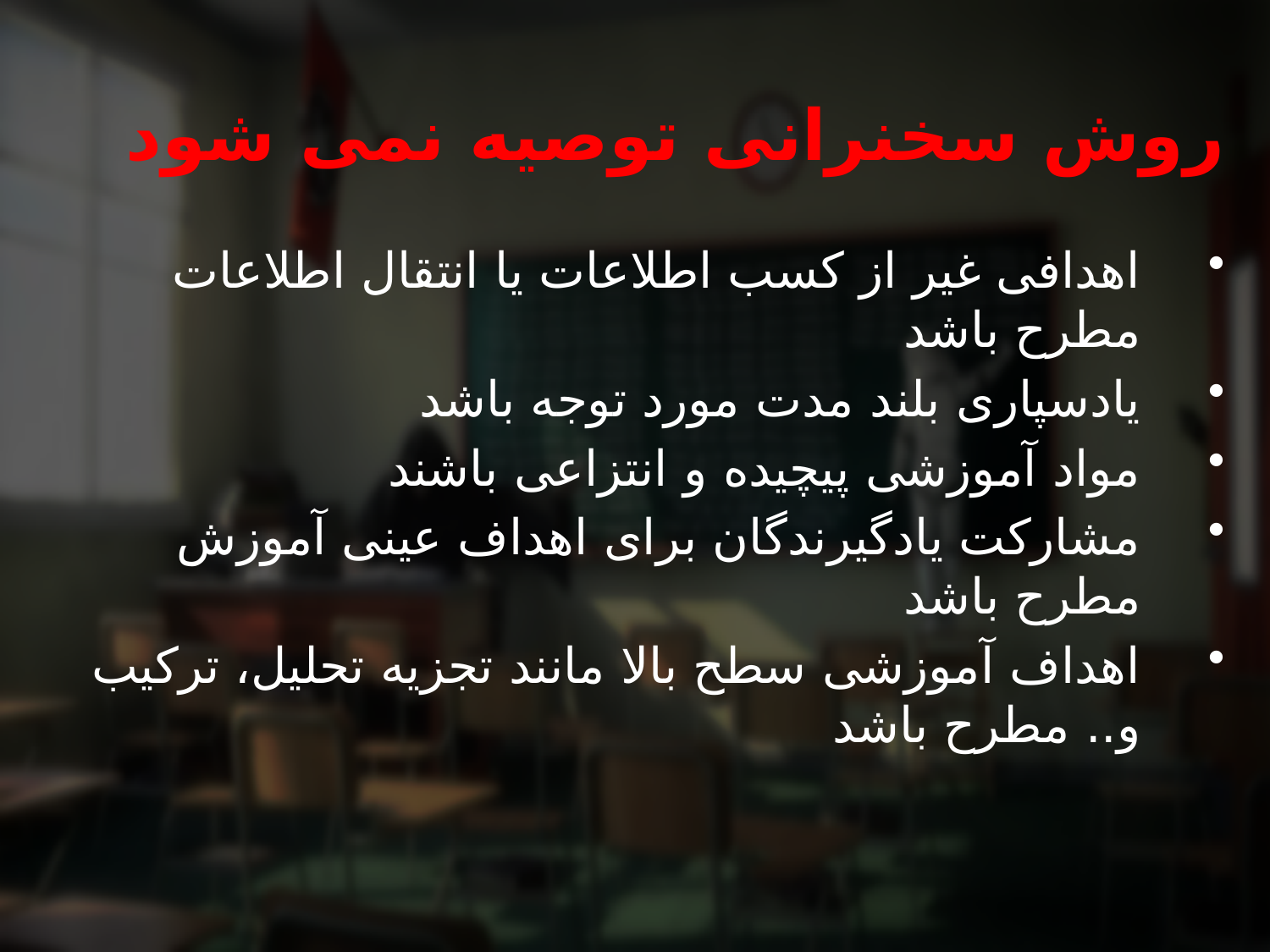

# روش سخنرانی توصیه نمی شود
اهدافی غیر از کسب اطلاعات یا انتقال اطلاعات مطرح باشد
یادسپاری بلند مدت مورد توجه باشد
مواد آموزشی پیچیده و انتزاعی باشند
مشارکت یادگیرندگان برای اهداف عینی آموزش مطرح باشد
اهداف آموزشی سطح بالا مانند تجزیه تحلیل، ترکیب و.. مطرح باشد